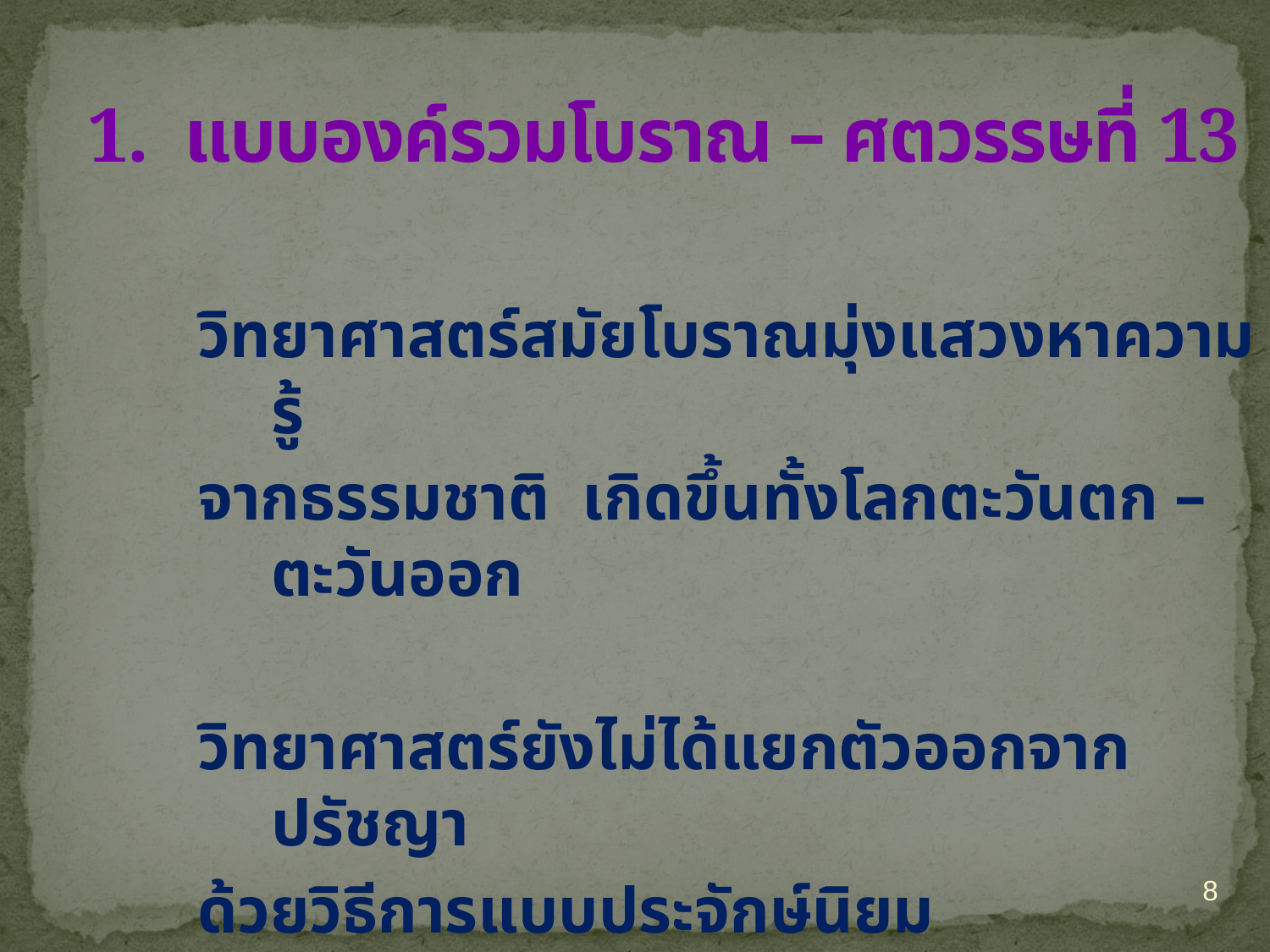

1.  แบบองค์รวมโบราณ – ศตวรรษที่ 13
วิทยาศาสตร์สมัยโบราณมุ่งแสวงหาความรู้
จากธรรมชาติ  เกิดขึ้นทั้งโลกตะวันตก – ตะวันออก

วิทยาศาสตร์ยังไม่ได้แยกตัวออกจากปรัชญา
ด้วยวิธีการแบบประจักษ์นิยม
8